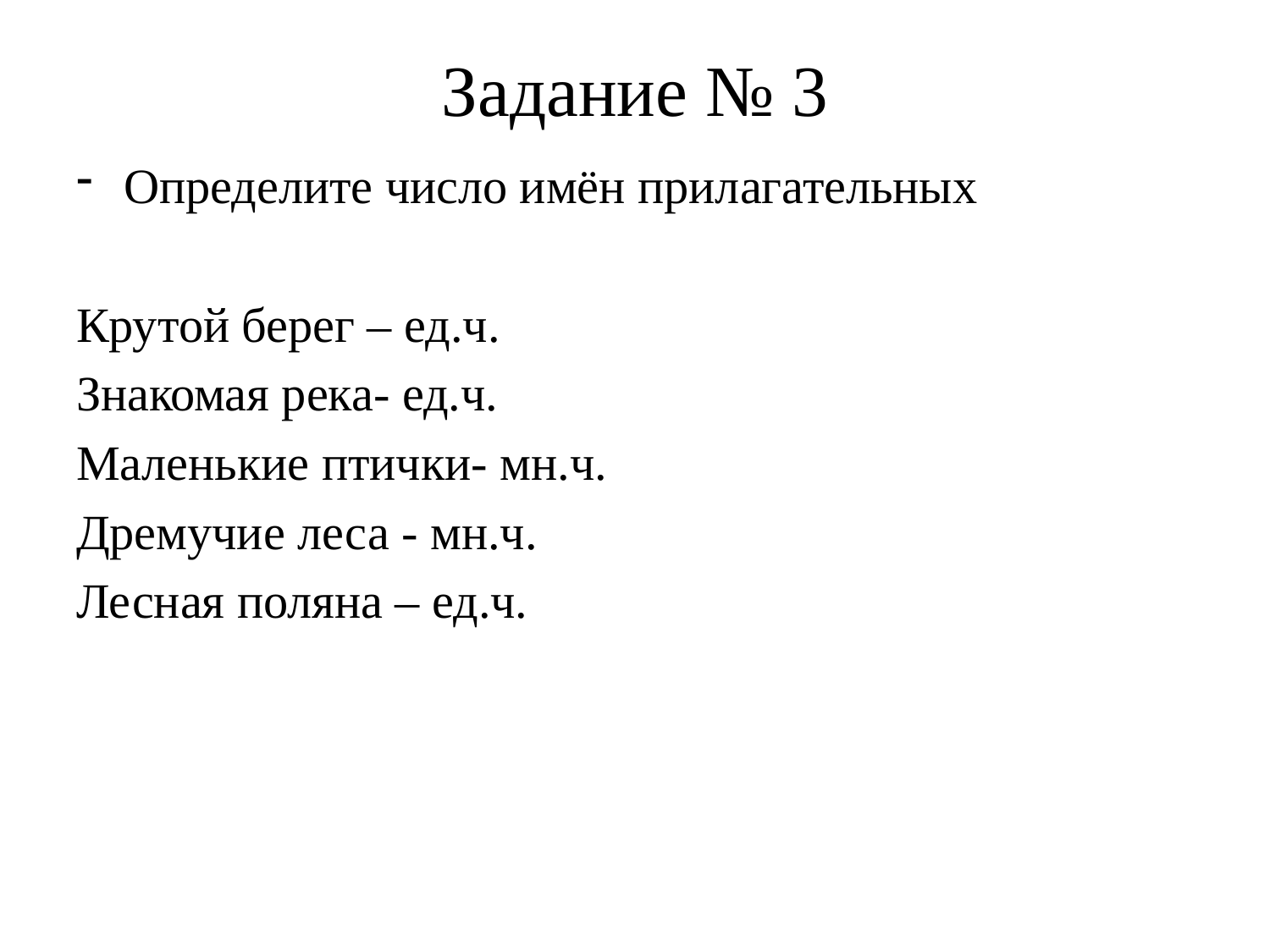

# Задание № 3
Определите число имён прилагательных

Крутой берег – ед.ч.
Знакомая река- ед.ч.
Маленькие птички- мн.ч.
Дремучие леса - мн.ч.
Лесная поляна – ед.ч.